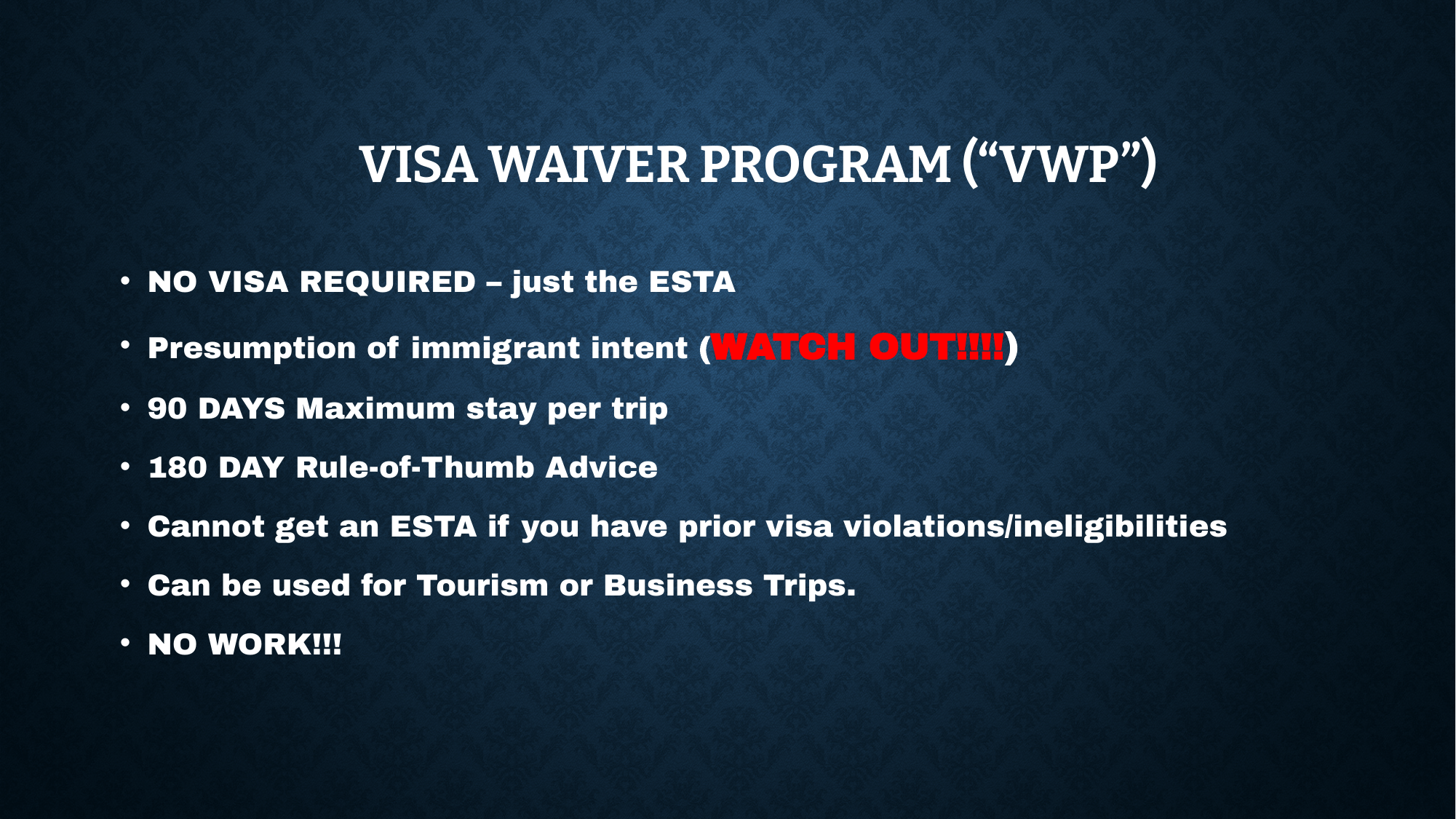

# VISA WAIVER PROGRAM (“VWP”)
NO VISA REQUIRED – just the ESTA
Presumption of immigrant intent (WATCH OUT!!!!)
90 DAYS Maximum stay per trip
180 DAY Rule-of-Thumb Advice
Cannot get an ESTA if you have prior visa violations/ineligibilities
Can be used for Tourism or Business Trips.
NO WORK!!!